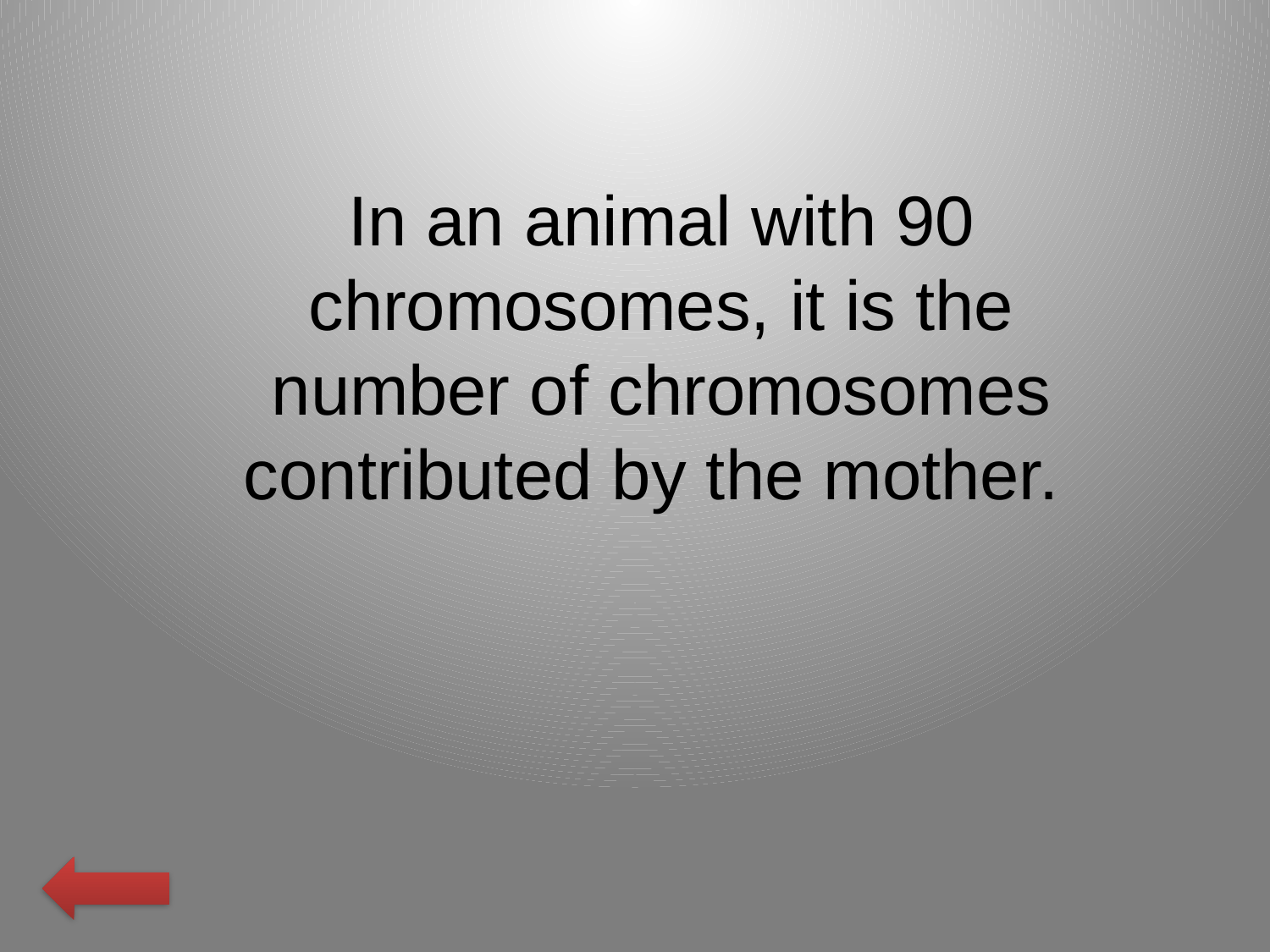

In an animal with 90 chromosomes, it is the number of chromosomes contributed by the mother.